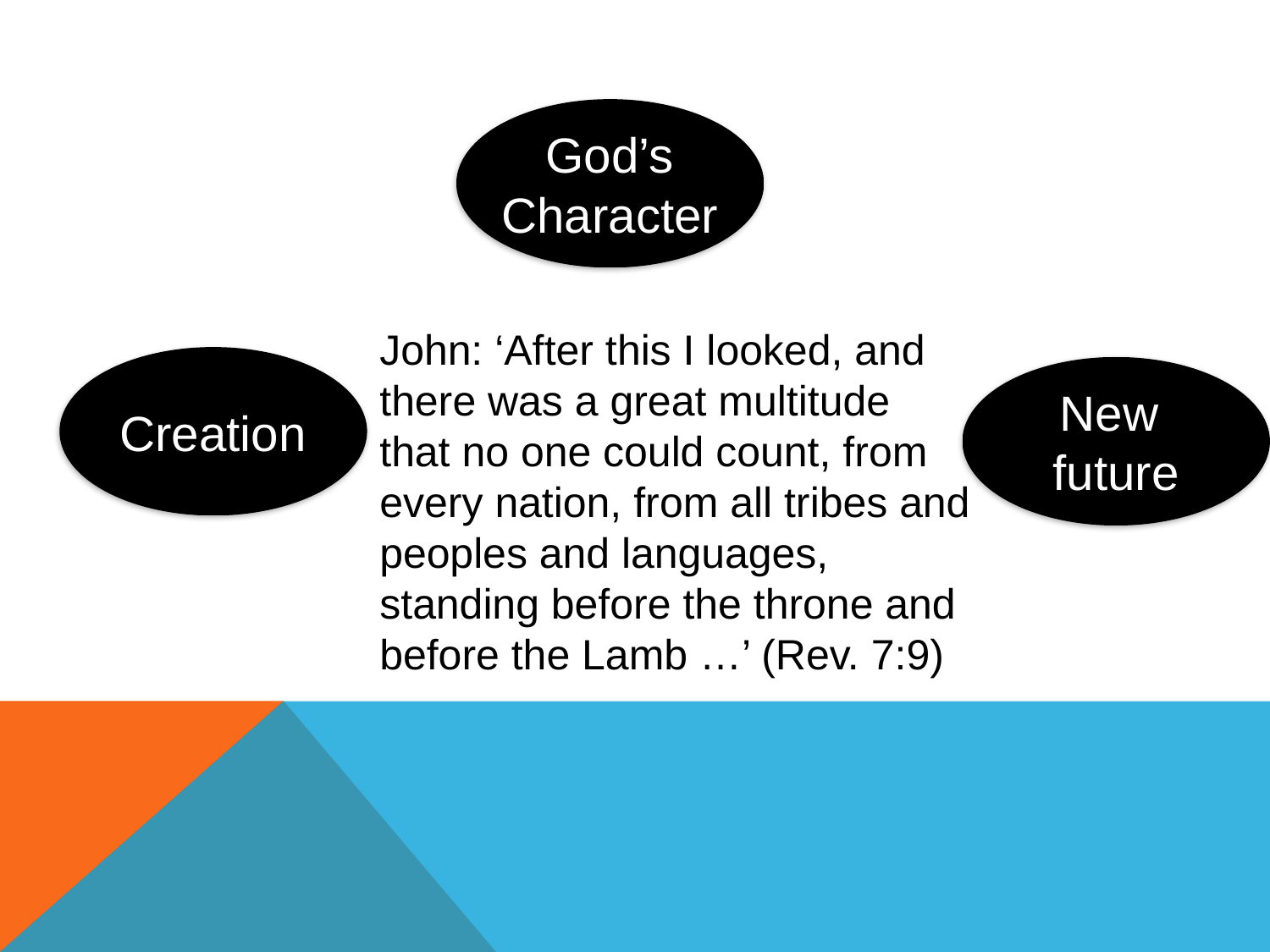

God’s
Character
John: ‘After this I looked, and there was a great multitude that no one could count, from every nation, from all tribes and peoples and languages, standing before the throne and before the Lamb …’ (Rev. 7:9)
Creation
New
future